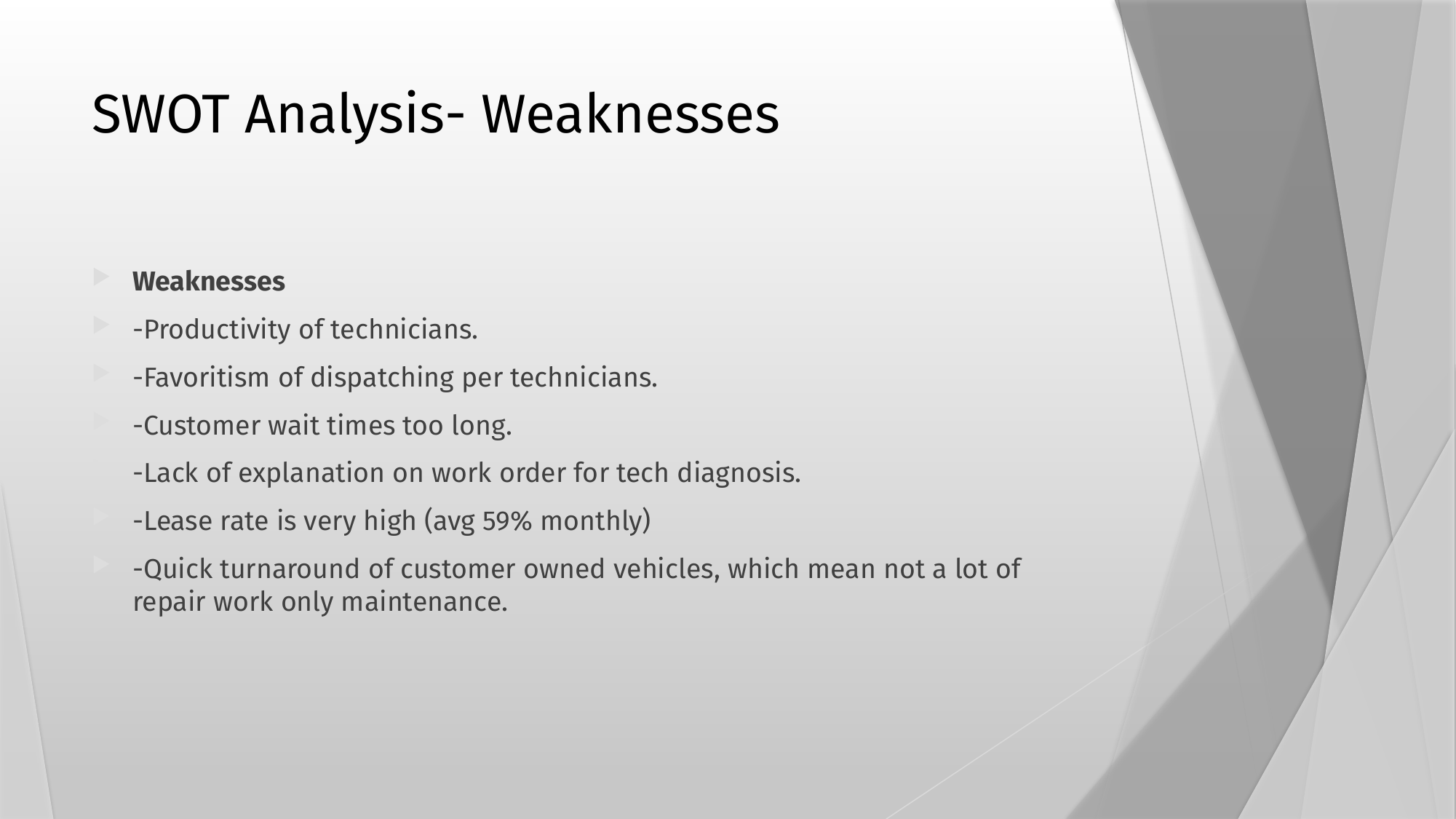

# SWOT Analysis- Weaknesses
Weaknesses
-Productivity of technicians.
-Favoritism of dispatching per technicians.
-Customer wait times too long.
-Lack of explanation on work order for tech diagnosis.
-Lease rate is very high (avg 59% monthly)
-Quick turnaround of customer owned vehicles, which mean not a lot of repair work only maintenance.